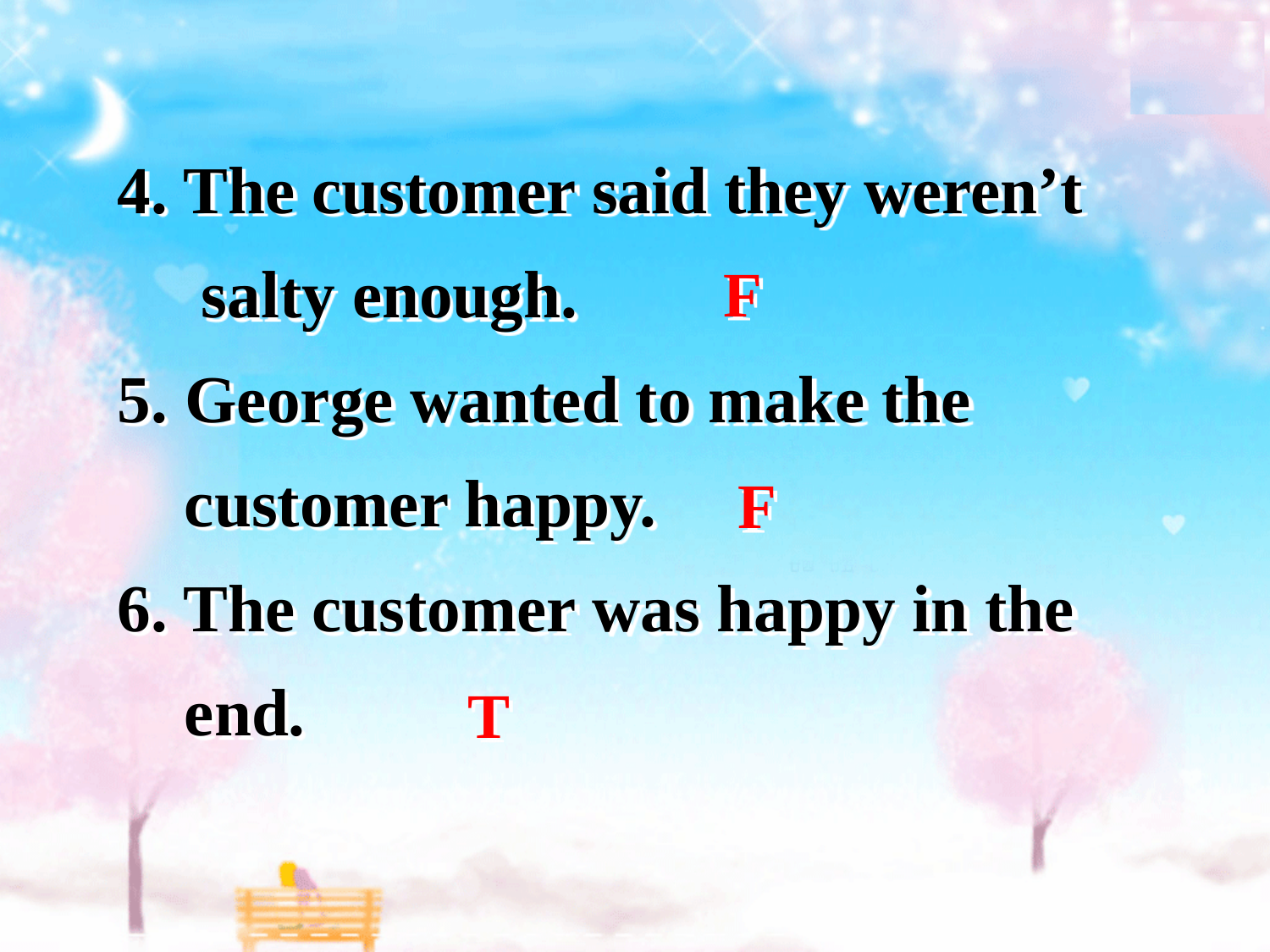

4. The customer said they weren’t
     salty enough.
5. George wanted to make the
    customer happy.
6. The customer was happy in the
    end.
F
F
T